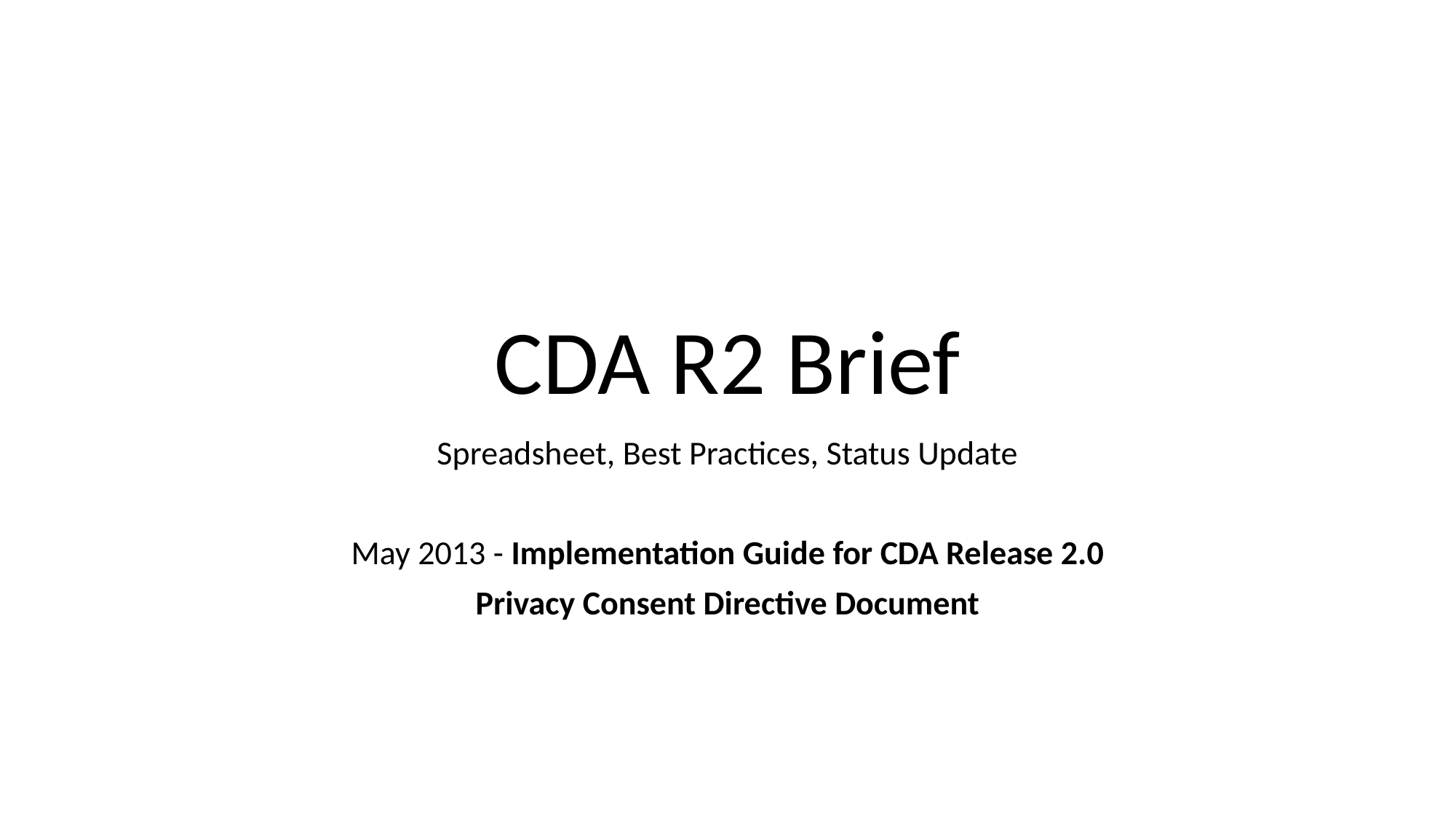

# CDA R2 Brief
Spreadsheet, Best Practices, Status Update

May 2013 - Implementation Guide for CDA Release 2.0
Privacy Consent Directive Document